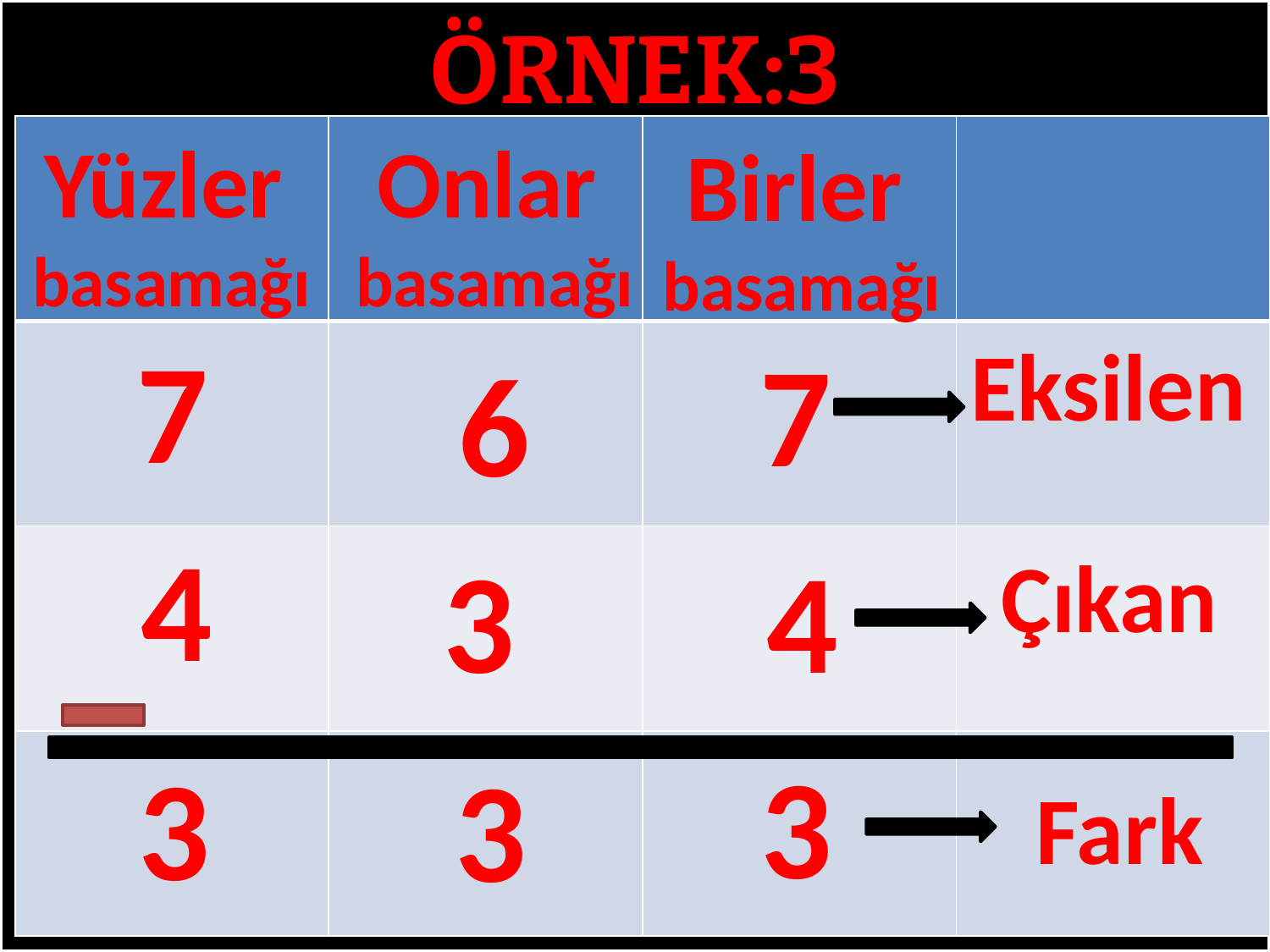

ÖRNEK:3
|  |  |  |  |
| --- | --- | --- | --- |
|  |  |  |  |
|  |  |  |  |
|  |  |  |  |
Yüzler  basamağı
Onlar  basamağı
Birler  basamağı
#
7
7
Eksilen
6

4
3
4
Çıkan

3
3
3
Fark